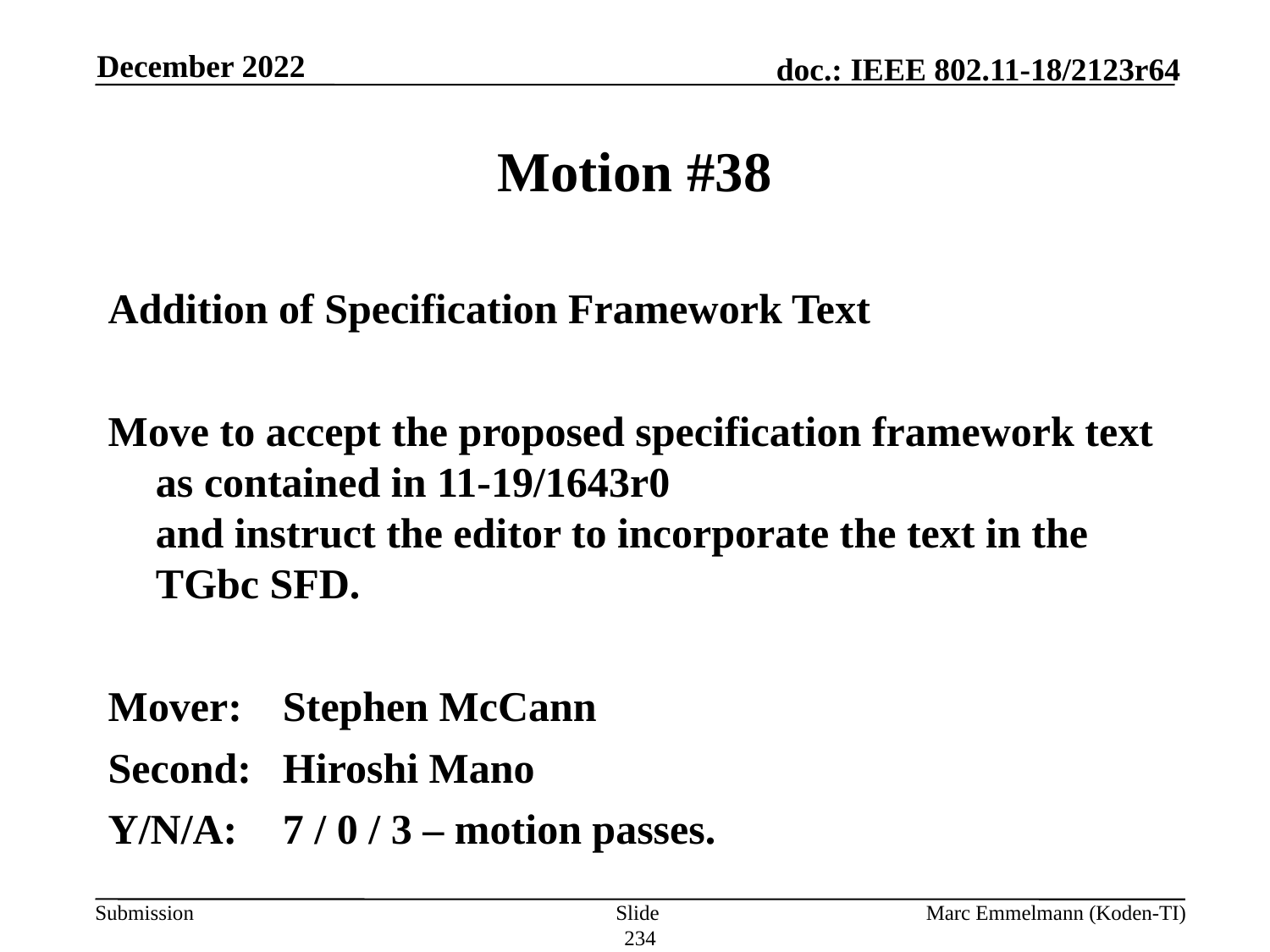

December 2022
# Motion #38
Addition of Specification Framework Text

Move to accept the proposed specification framework text as contained in 11-19/1643r0
and instruct the editor to incorporate the text in the TGbc SFD.

Mover:	Stephen McCann
Second:	Hiroshi Mano
Y/N/A:	7 / 0 / 3 – motion passes.
Slide 234
Marc Emmelmann (Koden-TI)